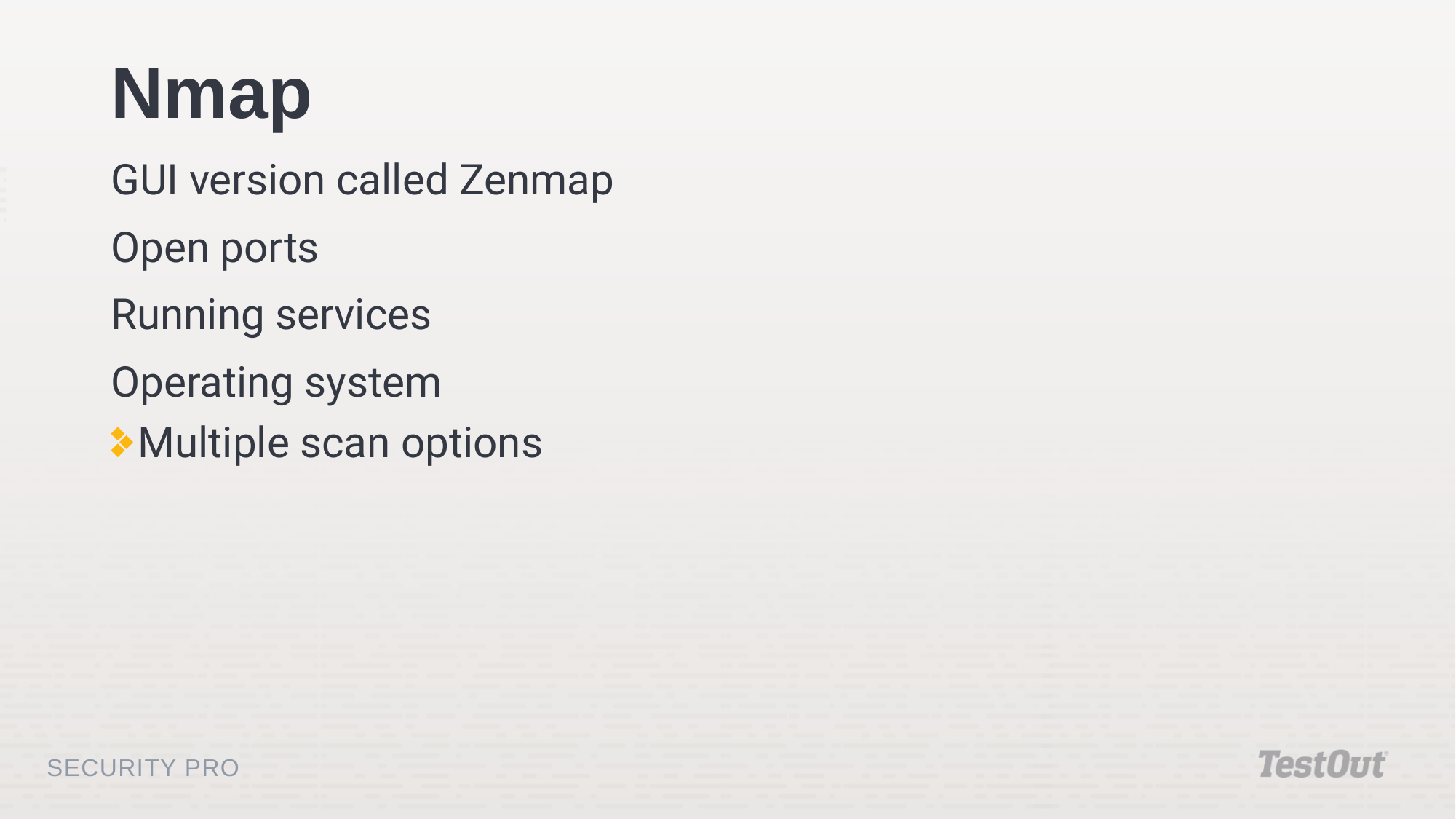

# Nmap
GUI version called Zenmap
Open ports
Running services
Operating system
Multiple scan options
Security Pro